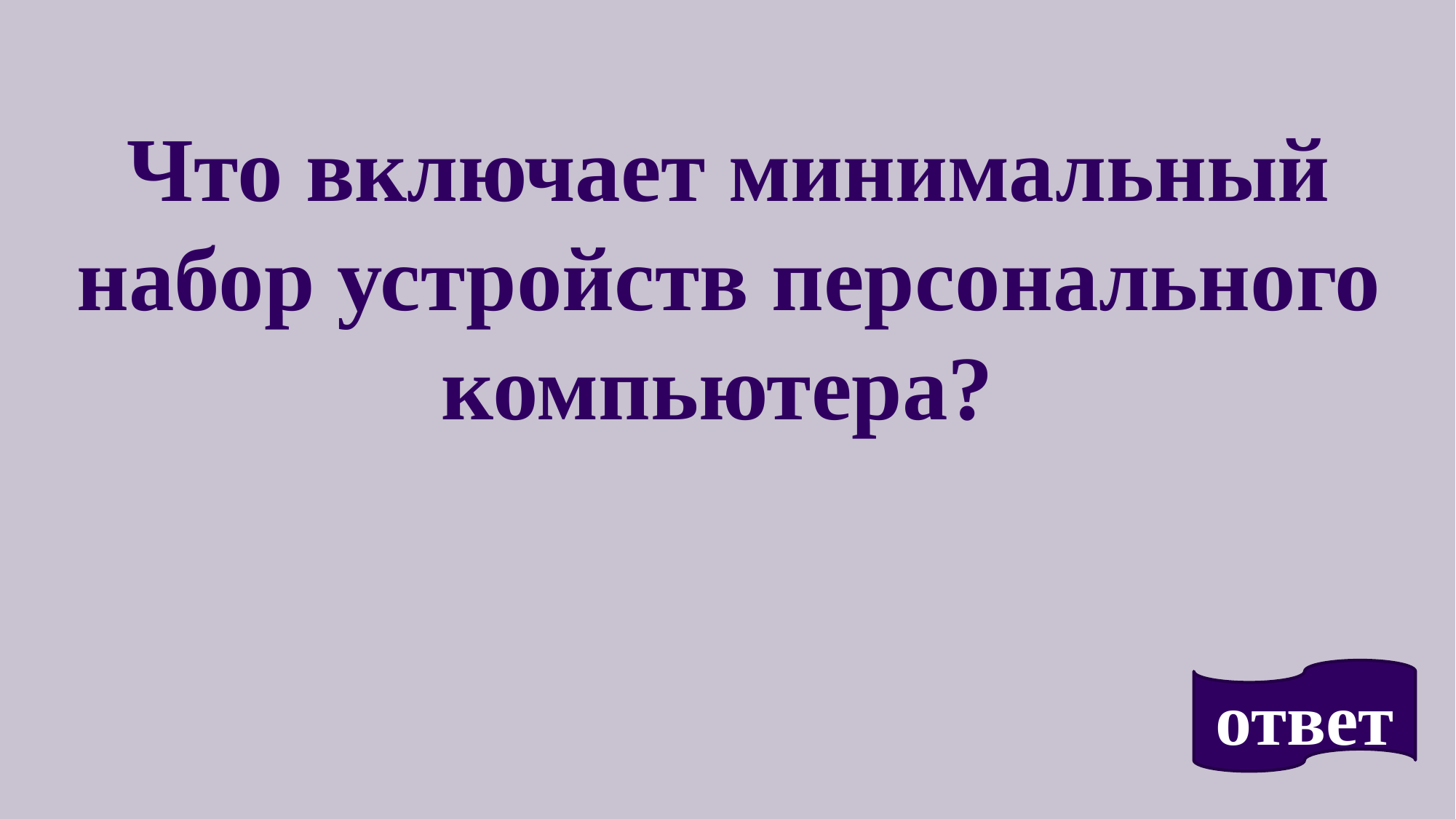

Что включает минимальный набор устройств персонального компьютера?
ответ